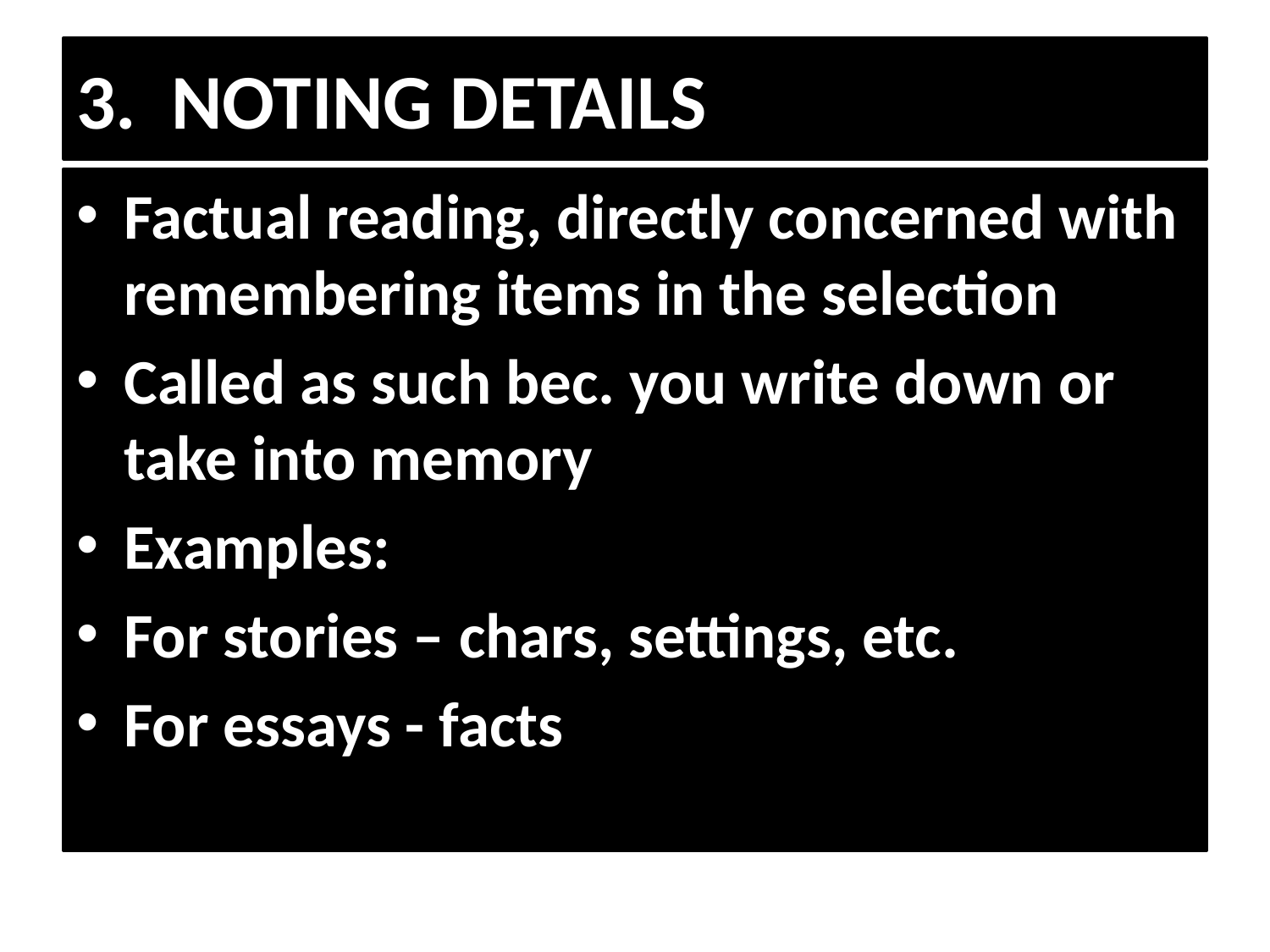

# 3.  NOTING DETAILS
Factual reading, directly concerned with remembering items in the selection
Called as such bec. you write down or take into memory
Examples:
For stories – chars, settings, etc.
For essays - facts